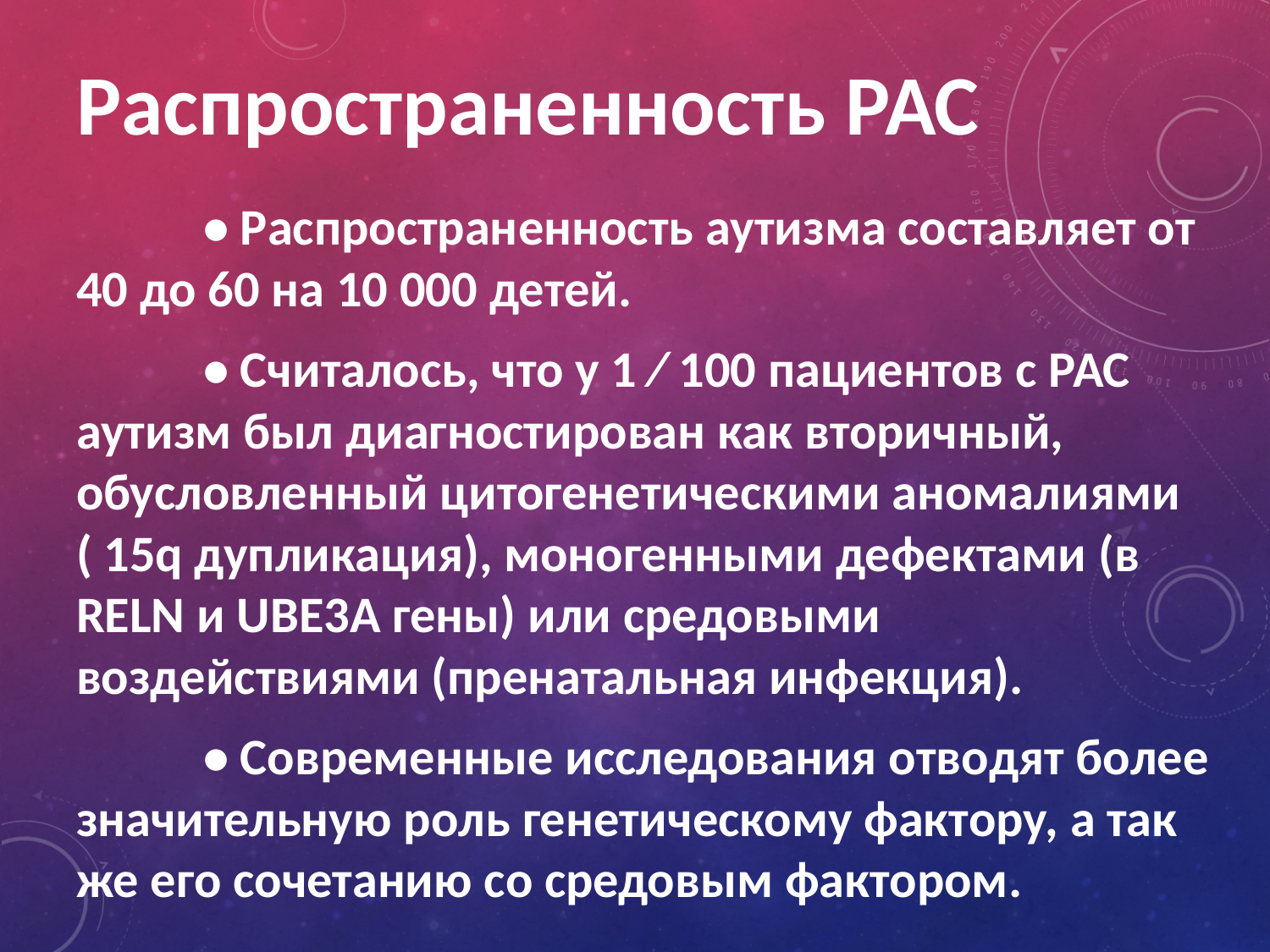

# Распространенность РАС
	• Распространенность аутизма составляет от 40 до 60 на 10 000 детей.
	• Считалось, что у 1 ⁄ 100 пациентов с РАС аутизм был диагностирован как вторичный, обусловленный цитогенетическими аномалиями ( 15q дупликация), моногенными дефектами (в RELN и UBE3A гены) или средовыми воздействиями (пренатальная инфекция).
	• Современные исследования отводят более значительную роль генетическому фактору, а так же его сочетанию со средовым фактором.